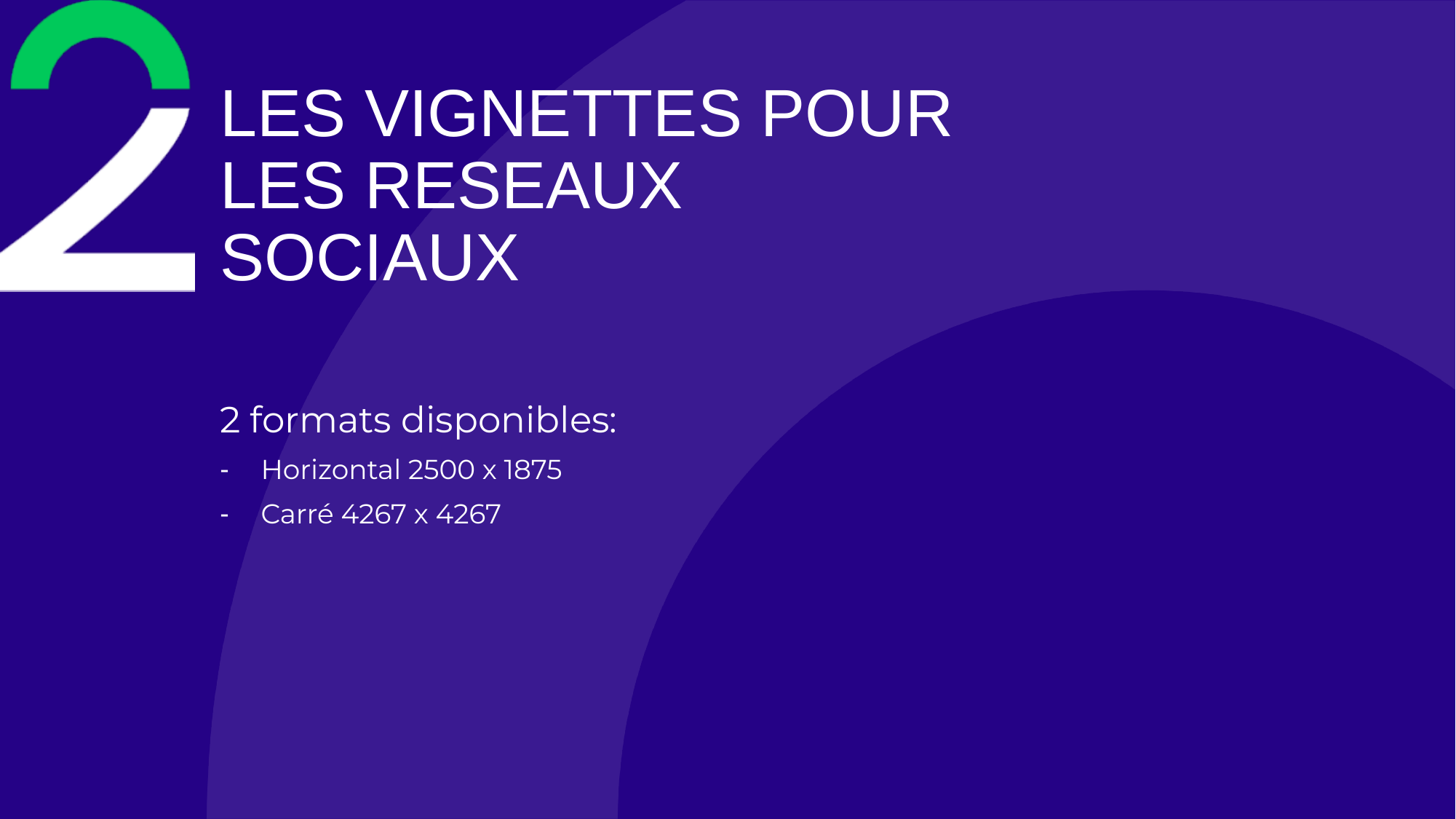

# LES VIGNETTES POUR LES RESEAUX SOCIAUX
2 formats disponibles:
Horizontal 2500 x 1875
Carré 4267 x 4267